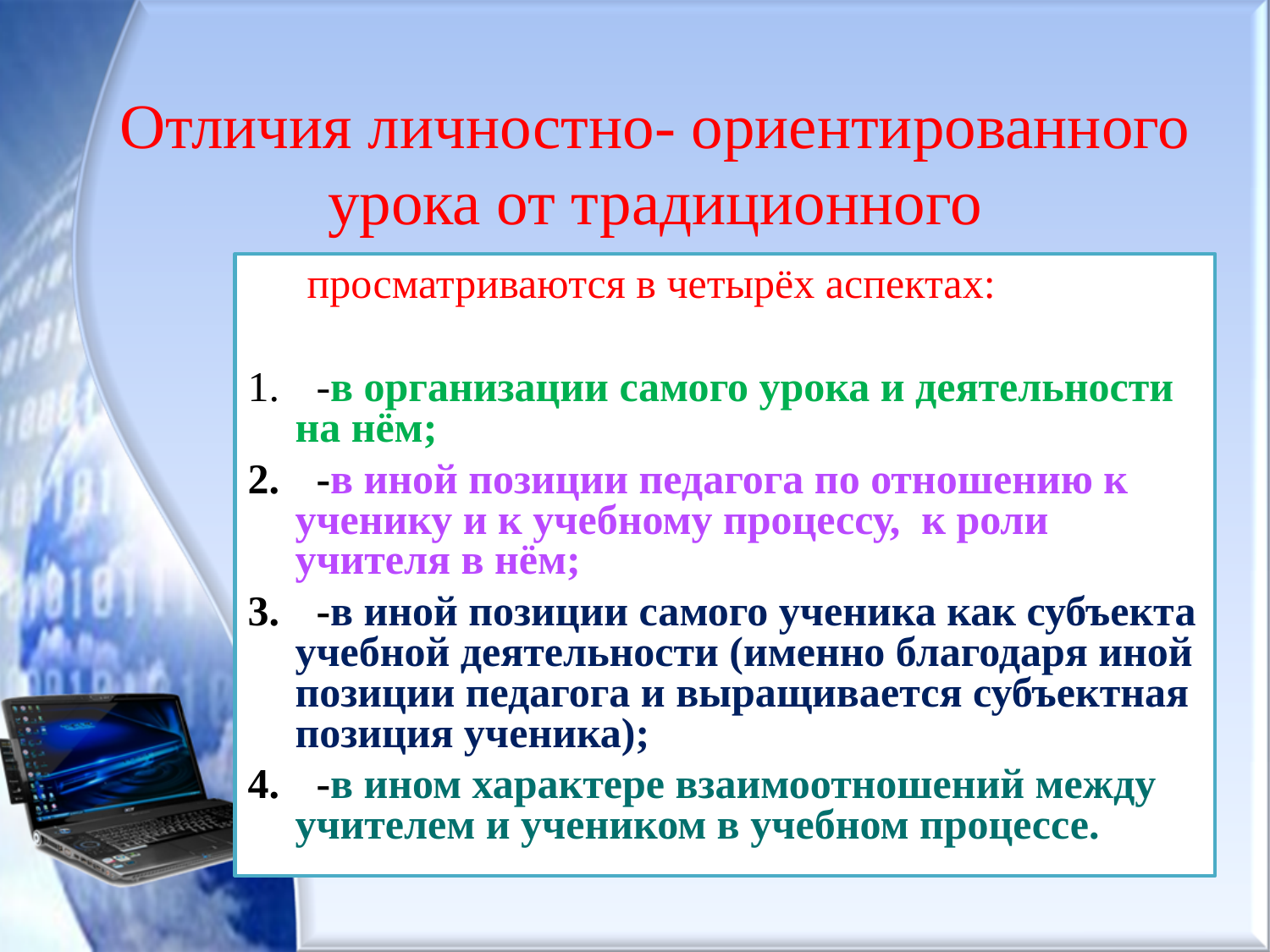

Отличия личностно- ориентированного урока от традиционного
    просматриваются в четырёх аспектах:

  -в организации самого урока и деятельности на нём;
  -в иной позиции педагога по отношению к ученику и к учебному процессу,  к роли учителя в нём;
  -в иной позиции самого ученика как субъекта учебной деятельности (именно благодаря иной позиции педагога и выращивается субъектная позиция ученика);
  -в ином характере взаимоотношений между учителем и учеником в учебном процессе.